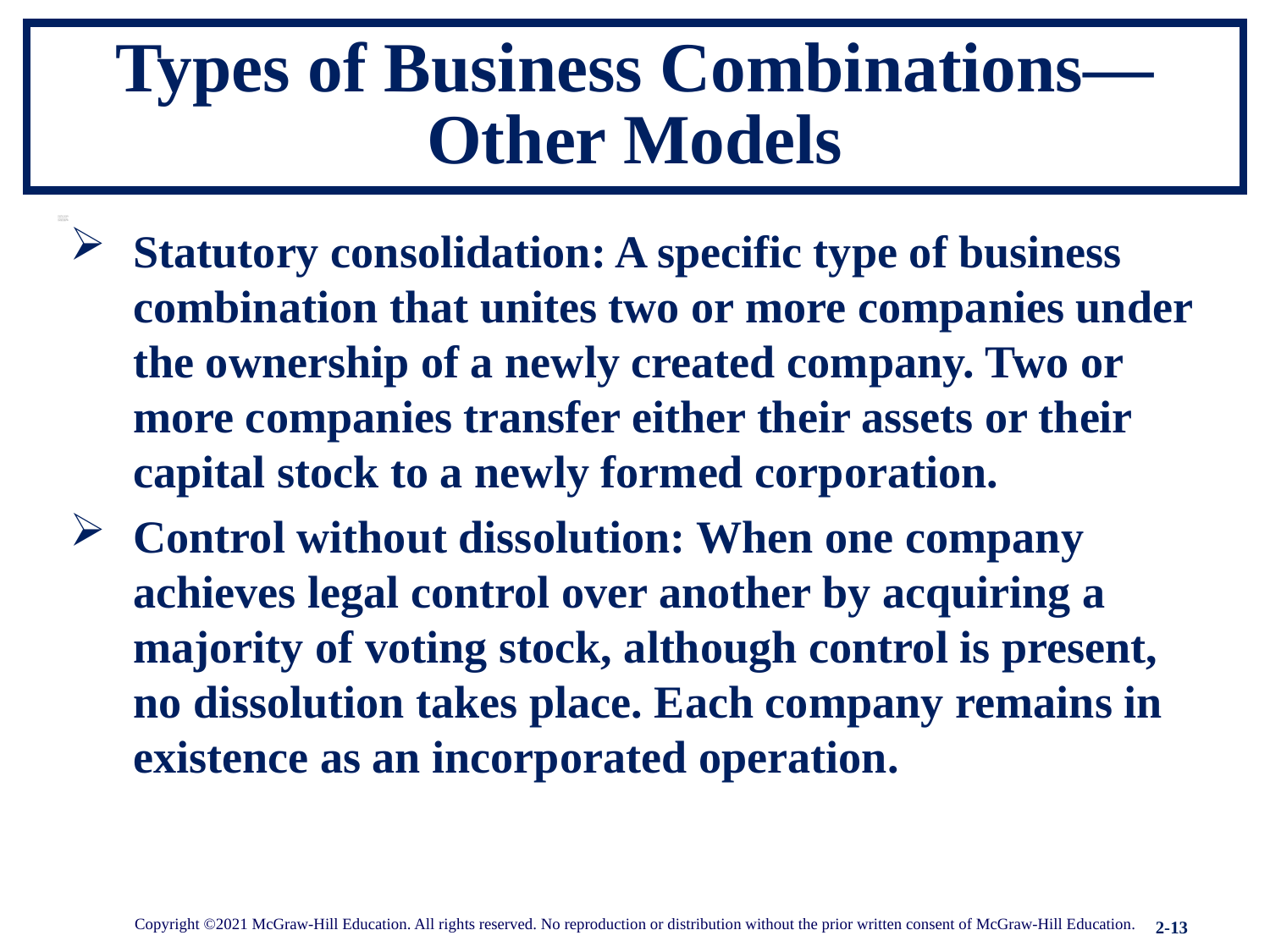

# Types of Business Combinations—Other Models
Statutory consolidation: A specific type of business combination that unites two or more companies under the ownership of a newly created company. Two or more companies transfer either their assets or their capital stock to a newly formed corporation.
Control without dissolution: When one company achieves legal control over another by acquiring a majority of voting stock, although control is present, no dissolution takes place. Each company remains in existence as an incorporated operation.
Copyright ©2021 McGraw-Hill Education. All rights reserved. No reproduction or distribution without the prior written consent of McGraw-Hill Education.
2-13